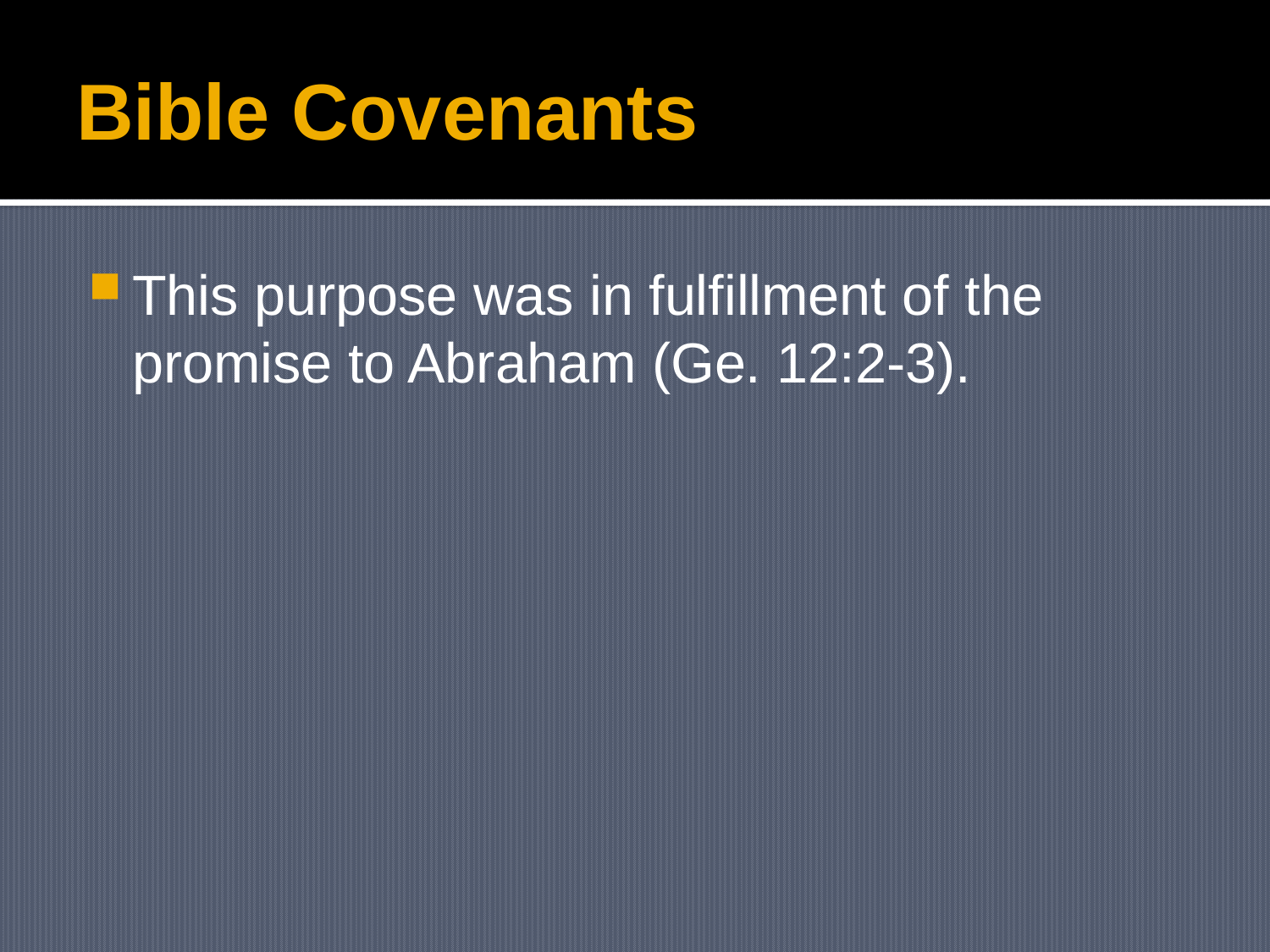

# Bible Covenants
This purpose was in fulfillment of the promise to Abraham (Ge. 12:2-3).